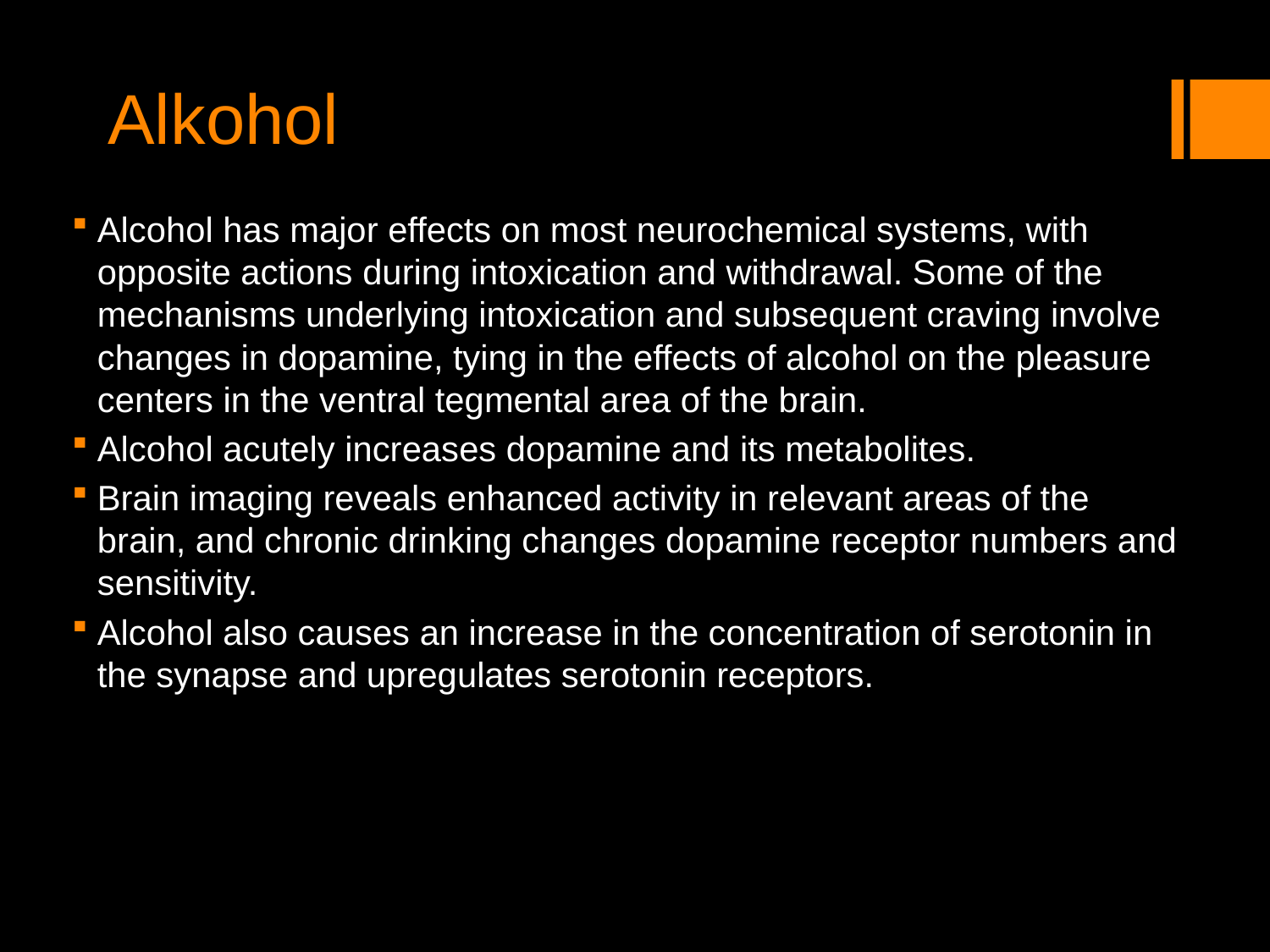

# Alkohol
Alcohol has major effects on most neurochemical systems, with opposite actions during intoxication and withdrawal. Some of the mechanisms underlying intoxication and subsequent craving involve changes in dopamine, tying in the effects of alcohol on the pleasure centers in the ventral tegmental area of the brain.
Alcohol acutely increases dopamine and its metabolites.
Brain imaging reveals enhanced activity in relevant areas of the brain, and chronic drinking changes dopamine receptor numbers and sensitivity.
Alcohol also causes an increase in the concentration of serotonin in the synapse and upregulates serotonin receptors.